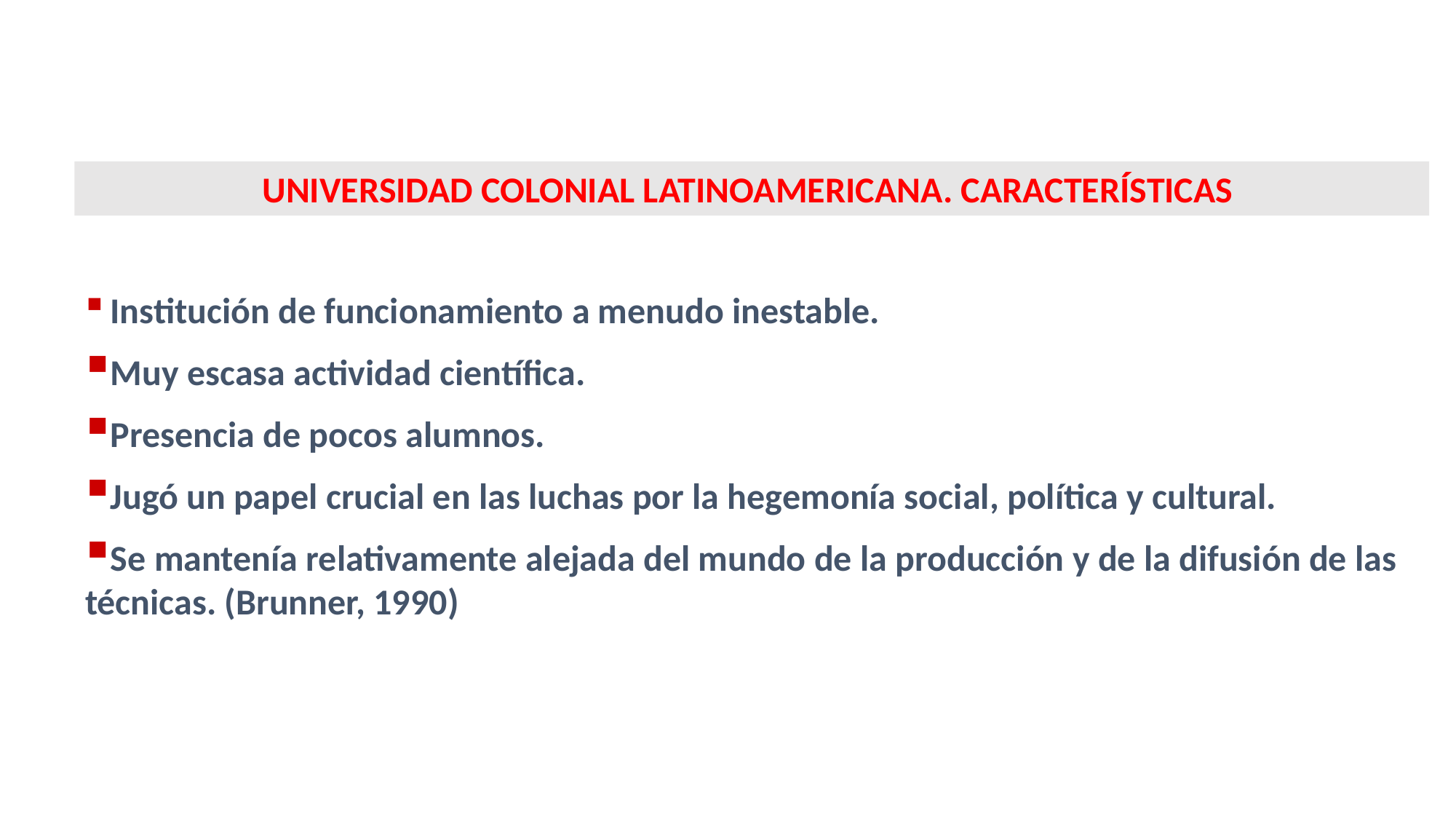

UNIVERSIDAD COLONIAL LATINOAMERICANA. CARACTERÍSTICAS
 Institución de funcionamiento a menudo inestable.
Muy escasa actividad científica.
Presencia de pocos alumnos.
Jugó un papel crucial en las luchas por la hegemonía social, política y cultural.
Se mantenía relativamente alejada del mundo de la producción y de la difusión de las técnicas. (Brunner, 1990)